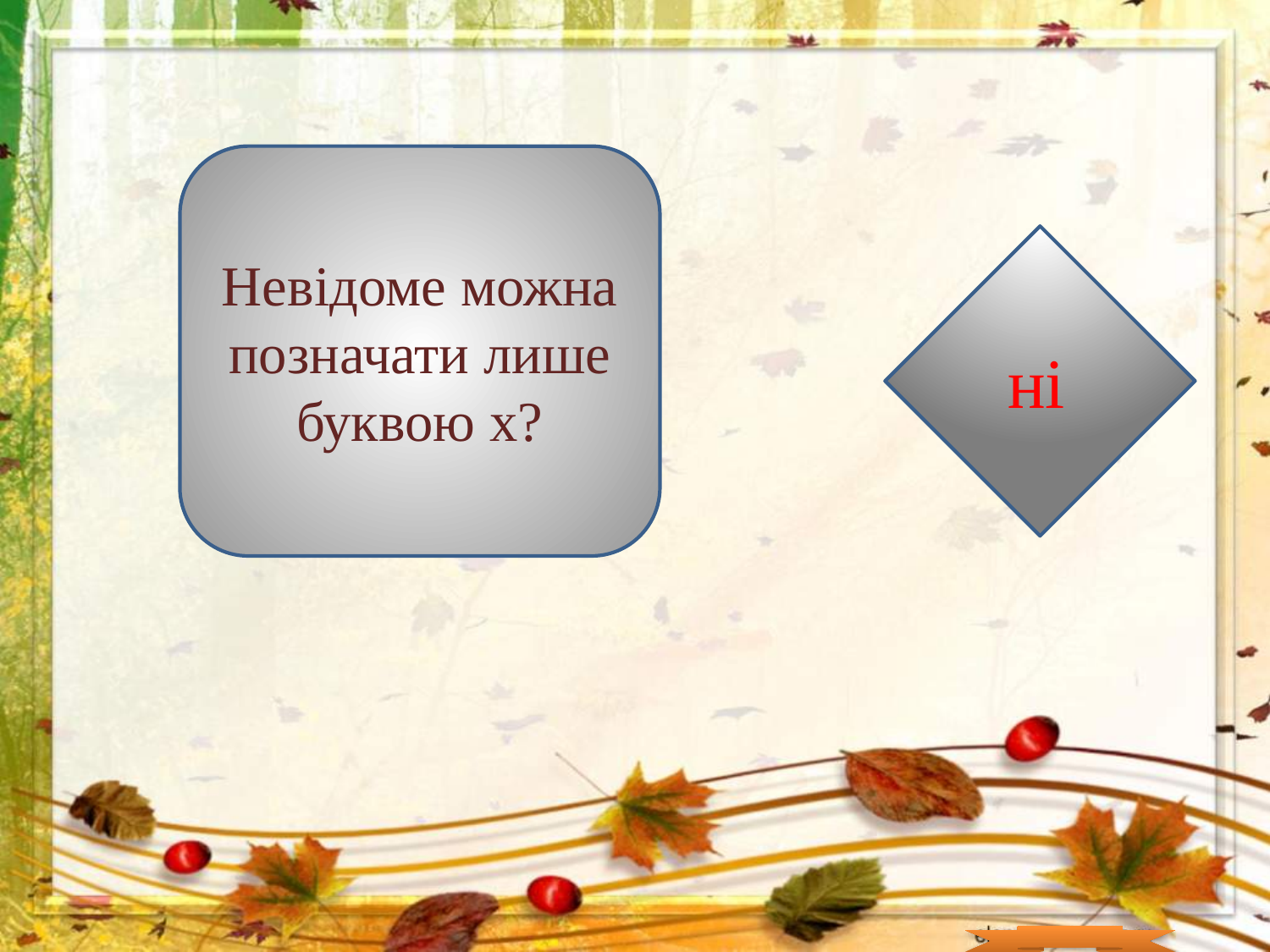

Невідоме можна позначати лише буквою х?

ні